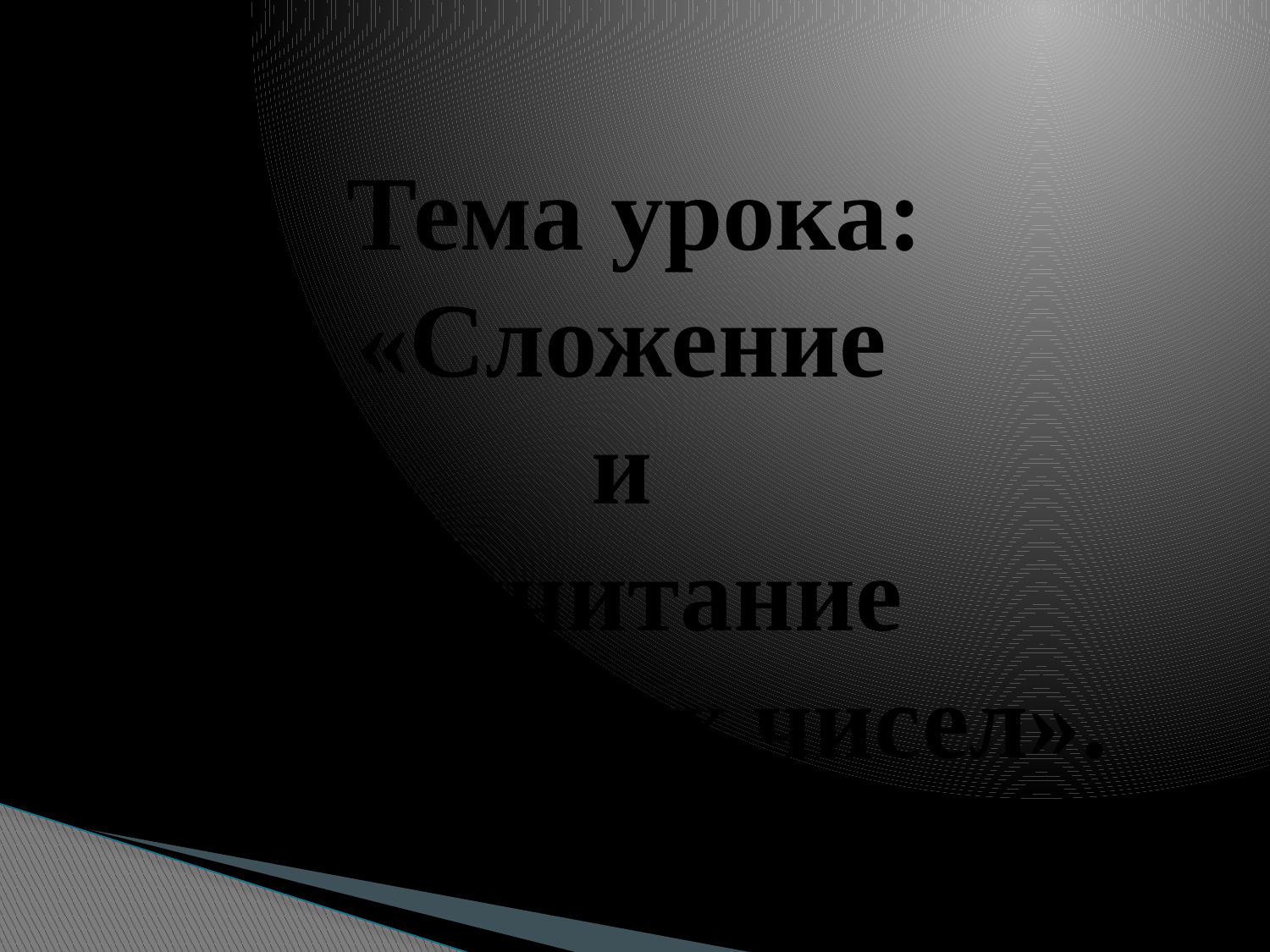

# Тема урока: «Сложение и вычитание смешанных чисел».